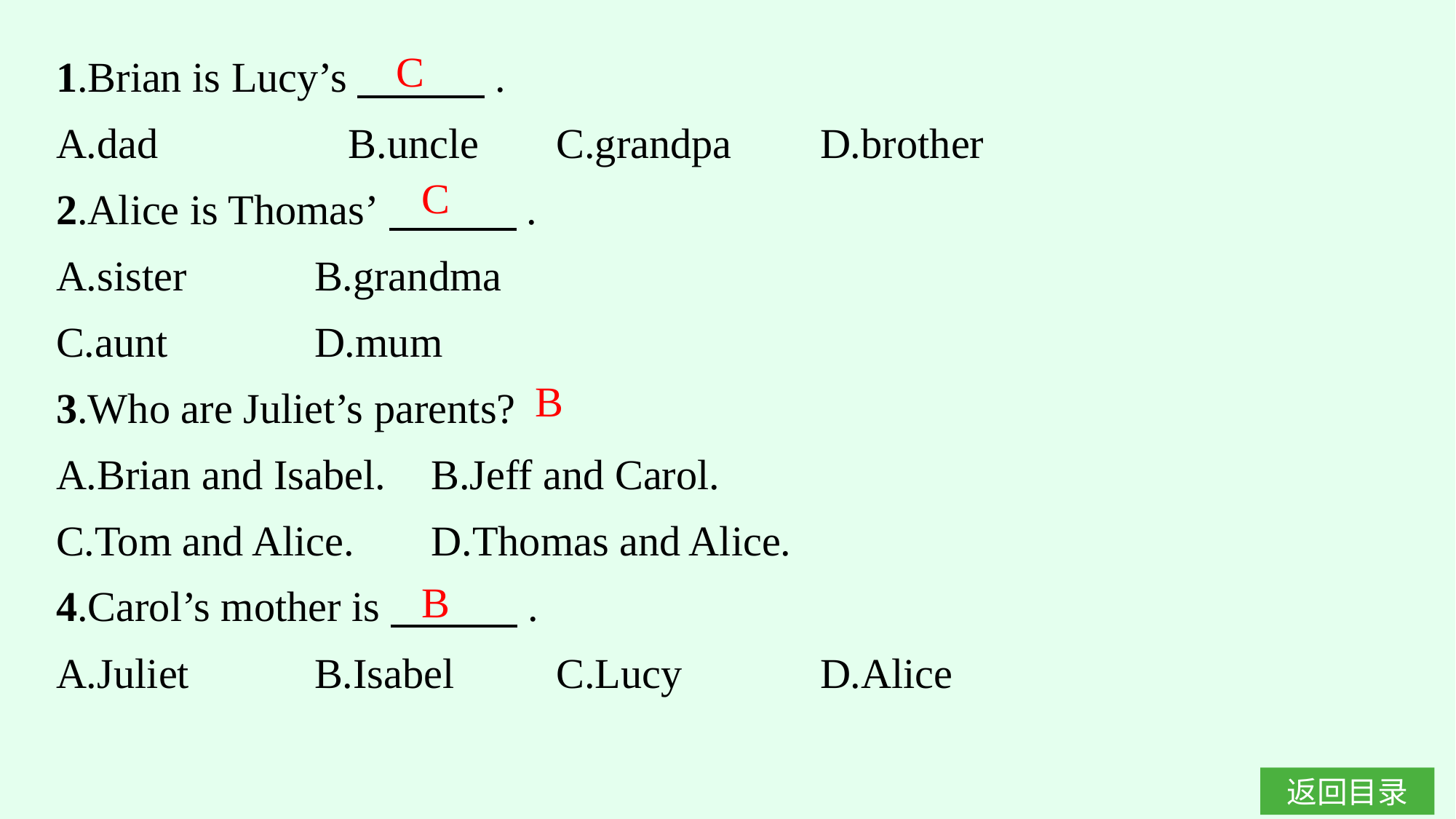

1.Brian is Lucy’s　　　.
A.dad　　　　B.uncle	C.grandpa	D.brother
2.Alice is Thomas’　　　.
A.sister		B.grandma
C.aunt		D.mum
3.Who are Juliet’s parents?
A.Brian and Isabel.	B.Jeff and Carol.
C.Tom and Alice.	D.Thomas and Alice.
4.Carol’s mother is　　　.
A.Juliet		B.Isabel 	C.Lucy		D.Alice
C
C
B
B